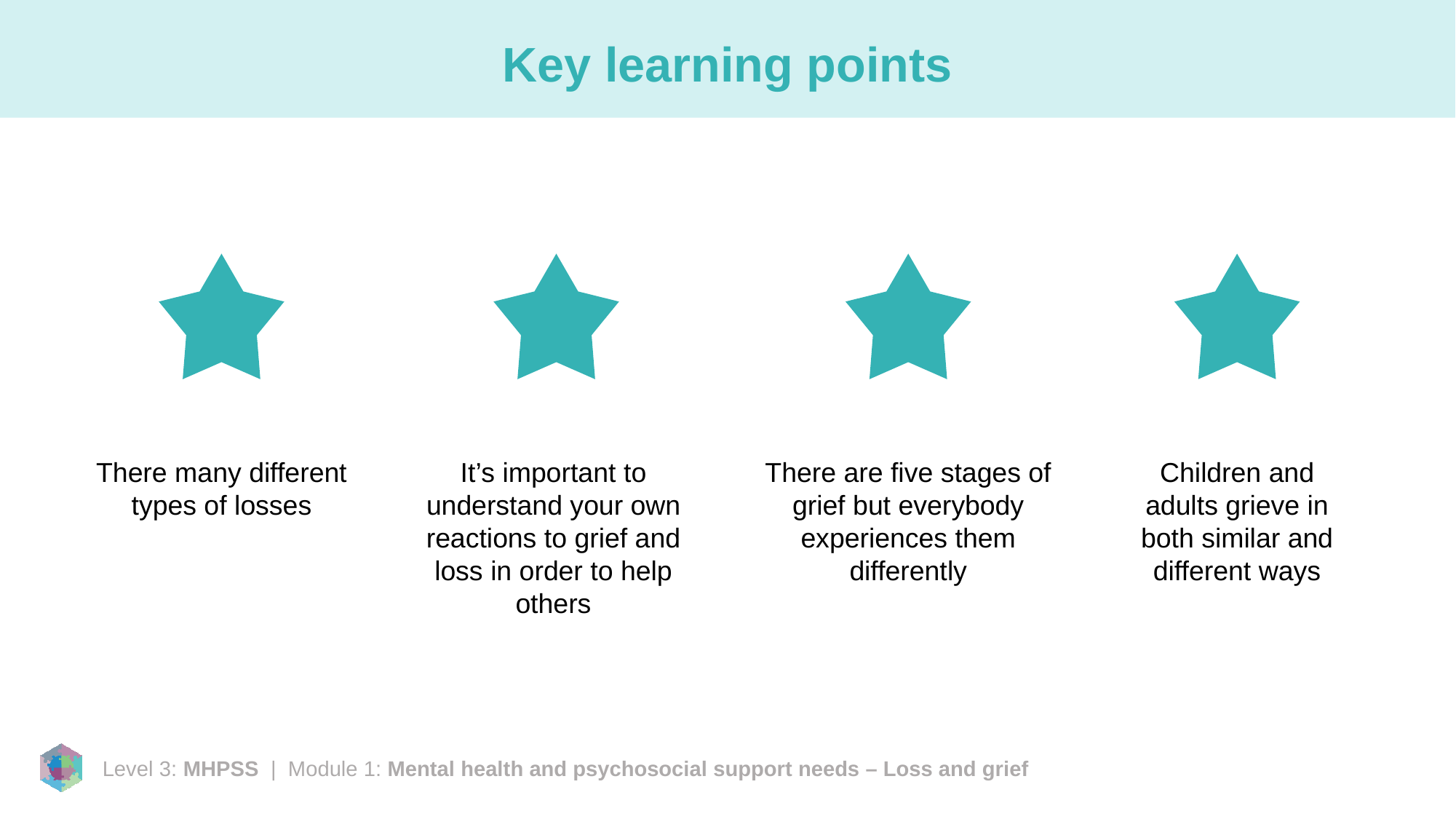

# Key learning points

There many different types of losses
It’s important to understand your own reactions to grief and loss in order to help others
There are five stages of grief but everybody experiences them differently
Children and adults grieve in both similar and different ways